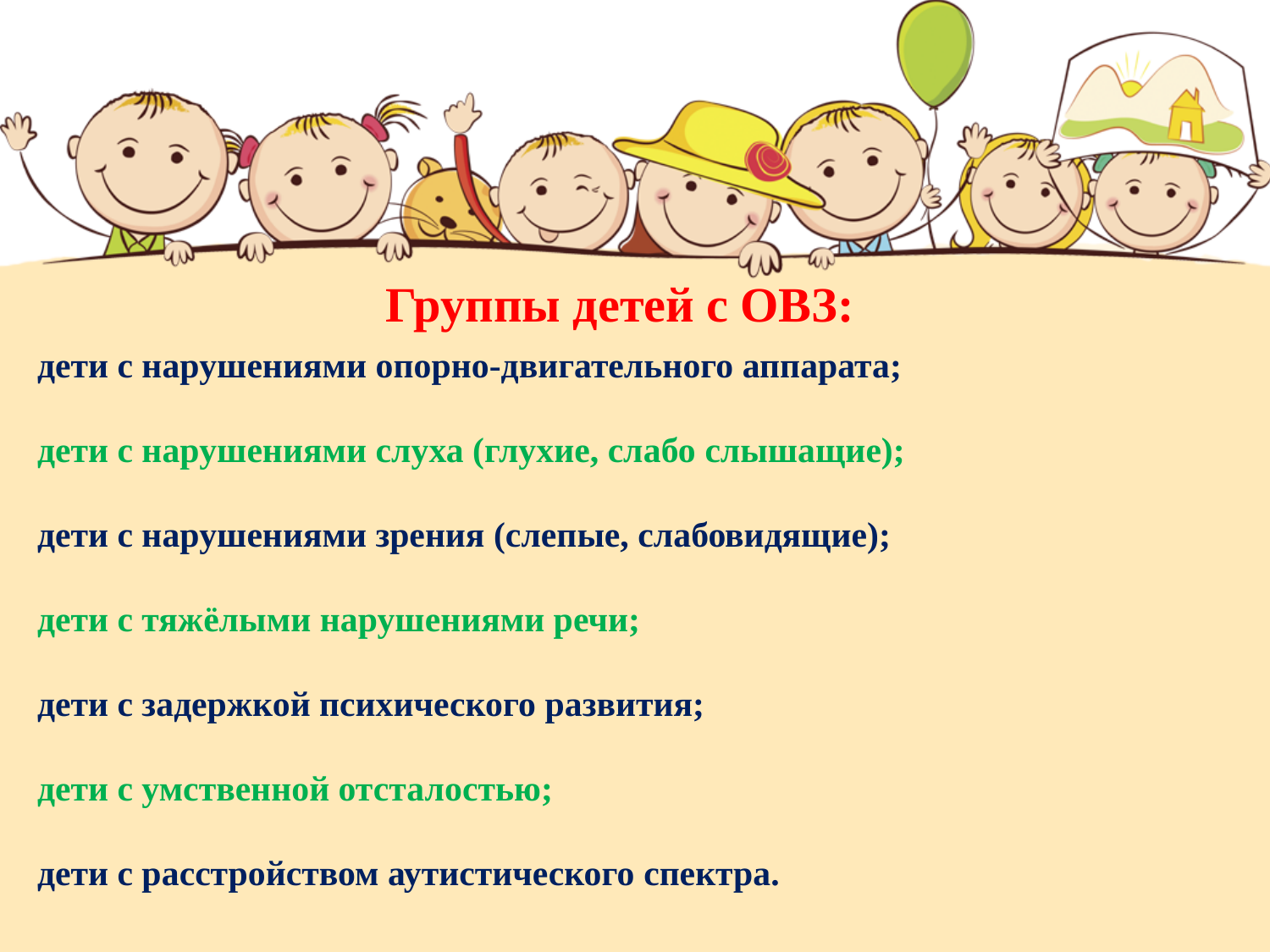

Группы детей с ОВЗ:
дети с нарушениями опорно-двигательного аппарата;

дети с нарушениями слуха (глухие, слабо слышащие);

дети с нарушениями зрения (слепые, слабовидящие);

дети с тяжёлыми нарушениями речи;

дети с задержкой психического развития;

дети с умственной отсталостью;

дети с расстройством аутистического спектра.